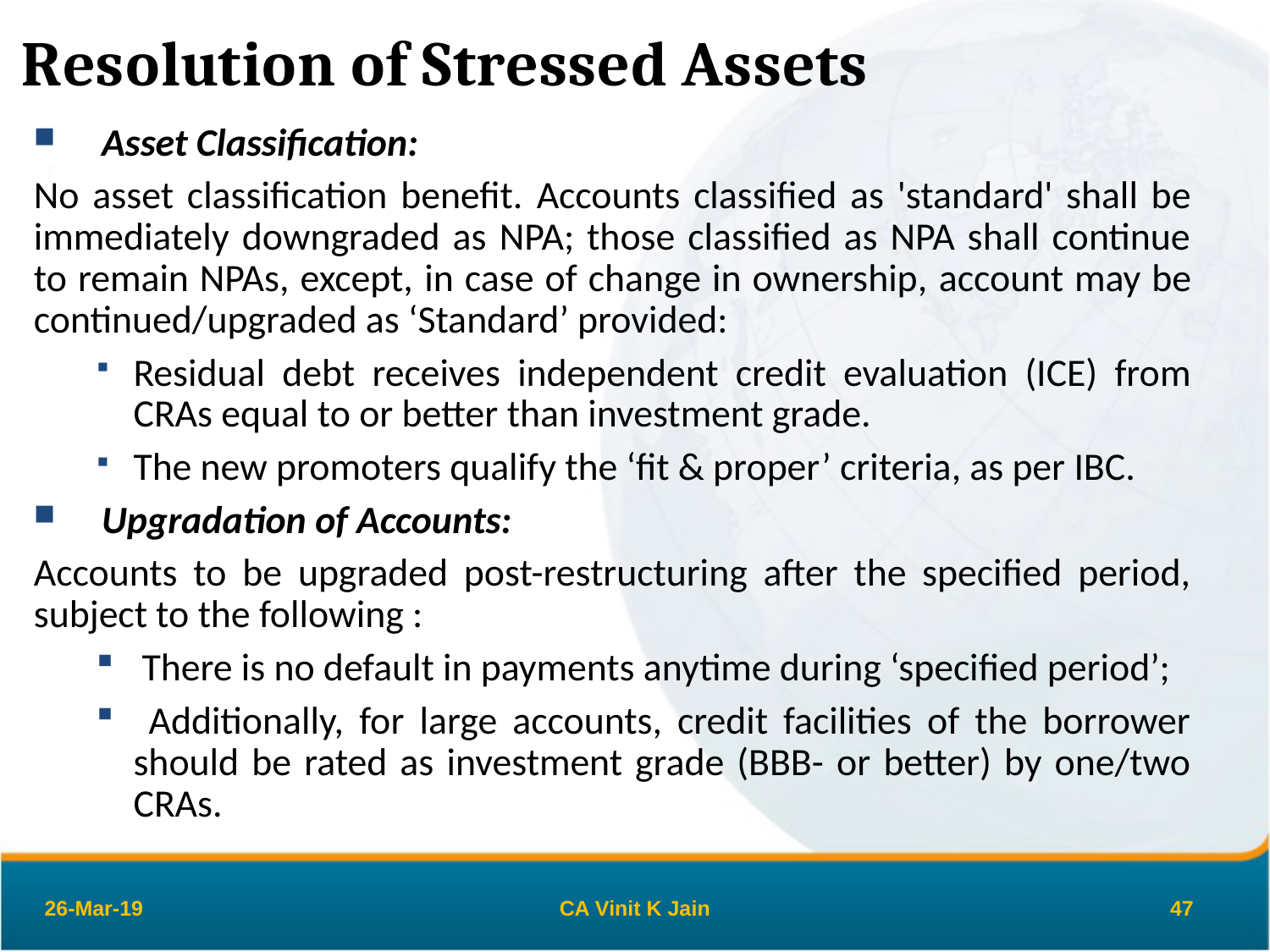

# Resolution of Stressed Assets
Asset Classification:
No asset classification benefit. Accounts classified as 'standard' shall be immediately downgraded as NPA; those classified as NPA shall continue to remain NPAs, except, in case of change in ownership, account may be continued/upgraded as ‘Standard’ provided:
Residual debt receives independent credit evaluation (ICE) from CRAs equal to or better than investment grade.
The new promoters qualify the ‘fit & proper’ criteria, as per IBC.
Upgradation of Accounts:
Accounts to be upgraded post-restructuring after the specified period, subject to the following :
 There is no default in payments anytime during ‘specified period’;
 Additionally, for large accounts, credit facilities of the borrower should be rated as investment grade (BBB- or better) by one/two CRAs.
26-Mar-19
CA Vinit K Jain
47